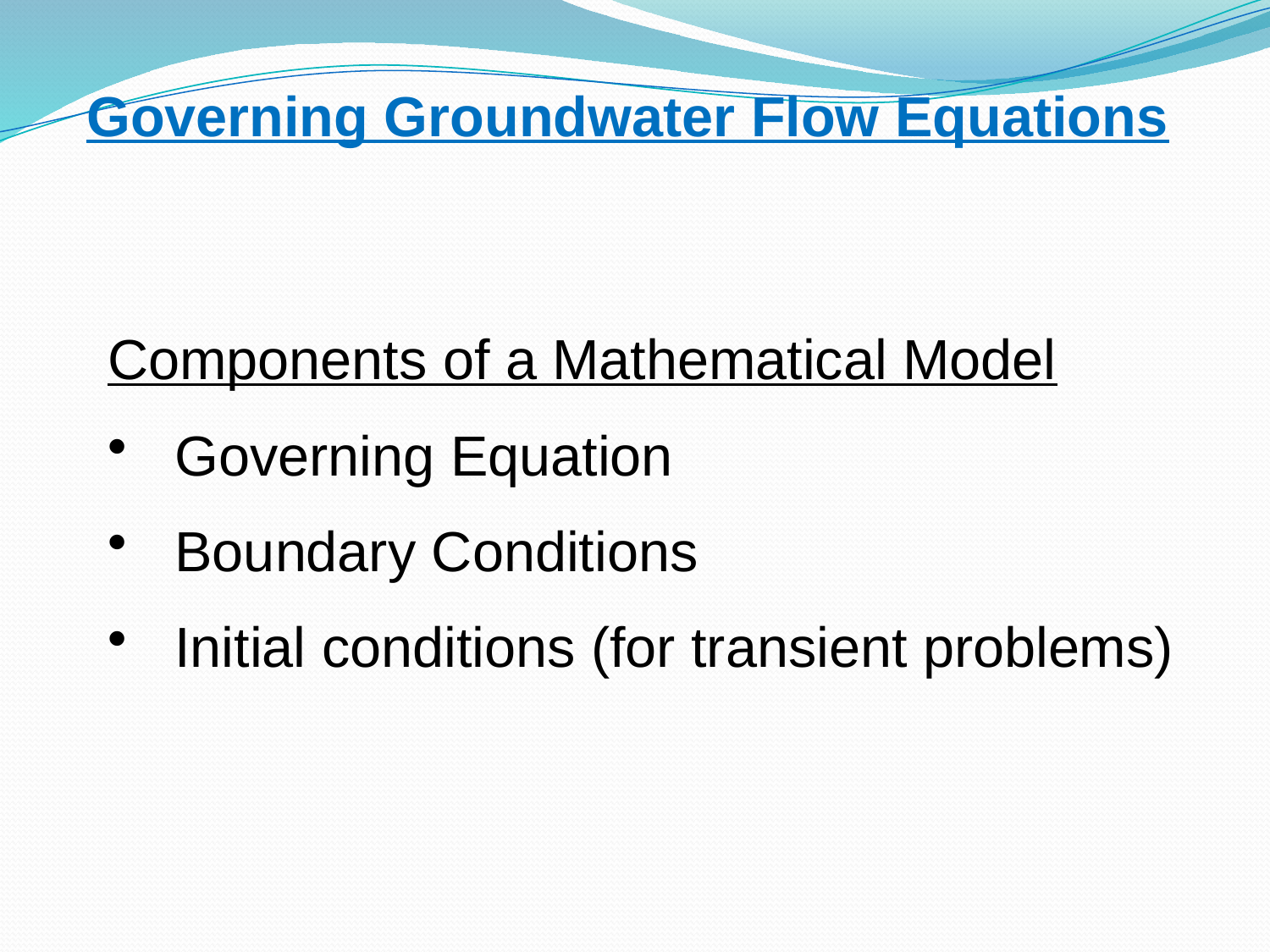

Governing Groundwater Flow Equations
Components of a Mathematical Model
   Governing Equation
   Boundary Conditions
   Initial conditions (for transient problems)